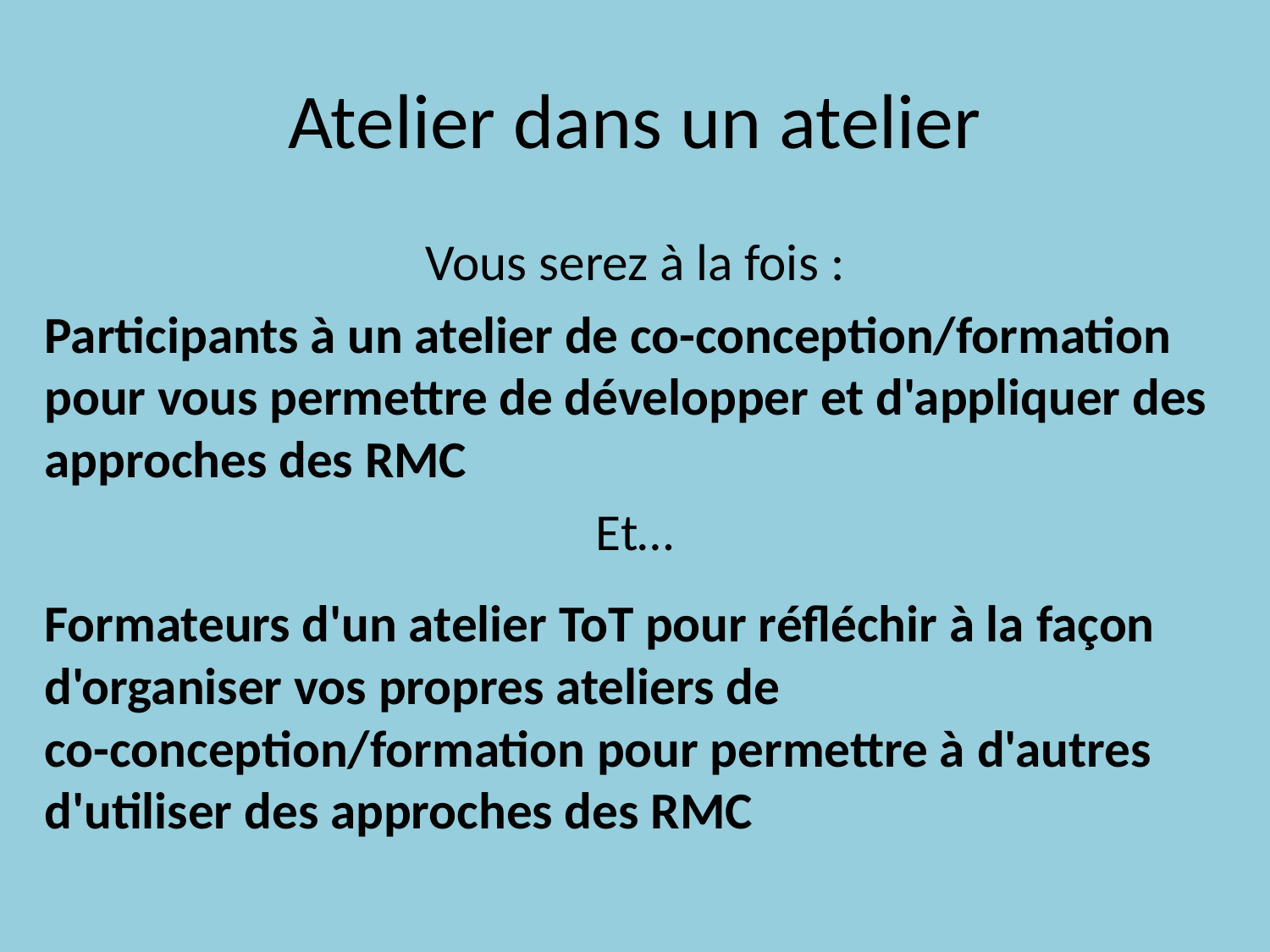

# Atelier dans un atelier
Vous serez à la fois :
Participants à un atelier de co-conception/formation pour vous permettre de développer et d'appliquer des approches des RMC
Et…
Formateurs d'un atelier ToT pour réfléchir à la façon d'organiser vos propres ateliers de co-conception/formation pour permettre à d'autres d'utiliser des approches des RMC